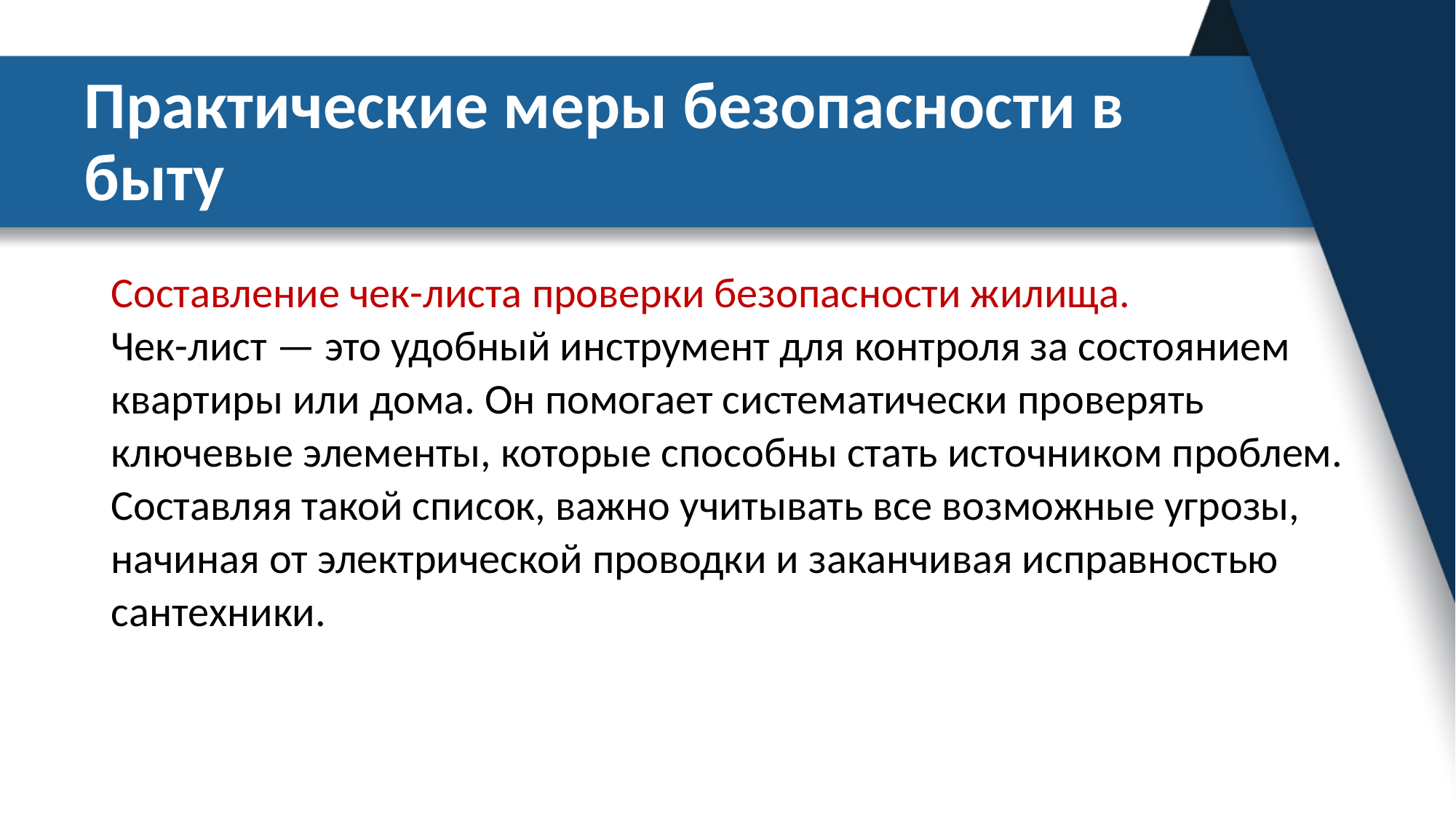

# Практические меры безопасности в быту
Составление чек-листа проверки безопасности жилища.
Чек-лист — это удобный инструмент для контроля за состоянием квартиры или дома. Он помогает систематически проверять ключевые элементы, которые способны стать источником проблем. Составляя такой список, важно учитывать все возможные угрозы, начиная от электрической проводки и заканчивая исправностью сантехники.